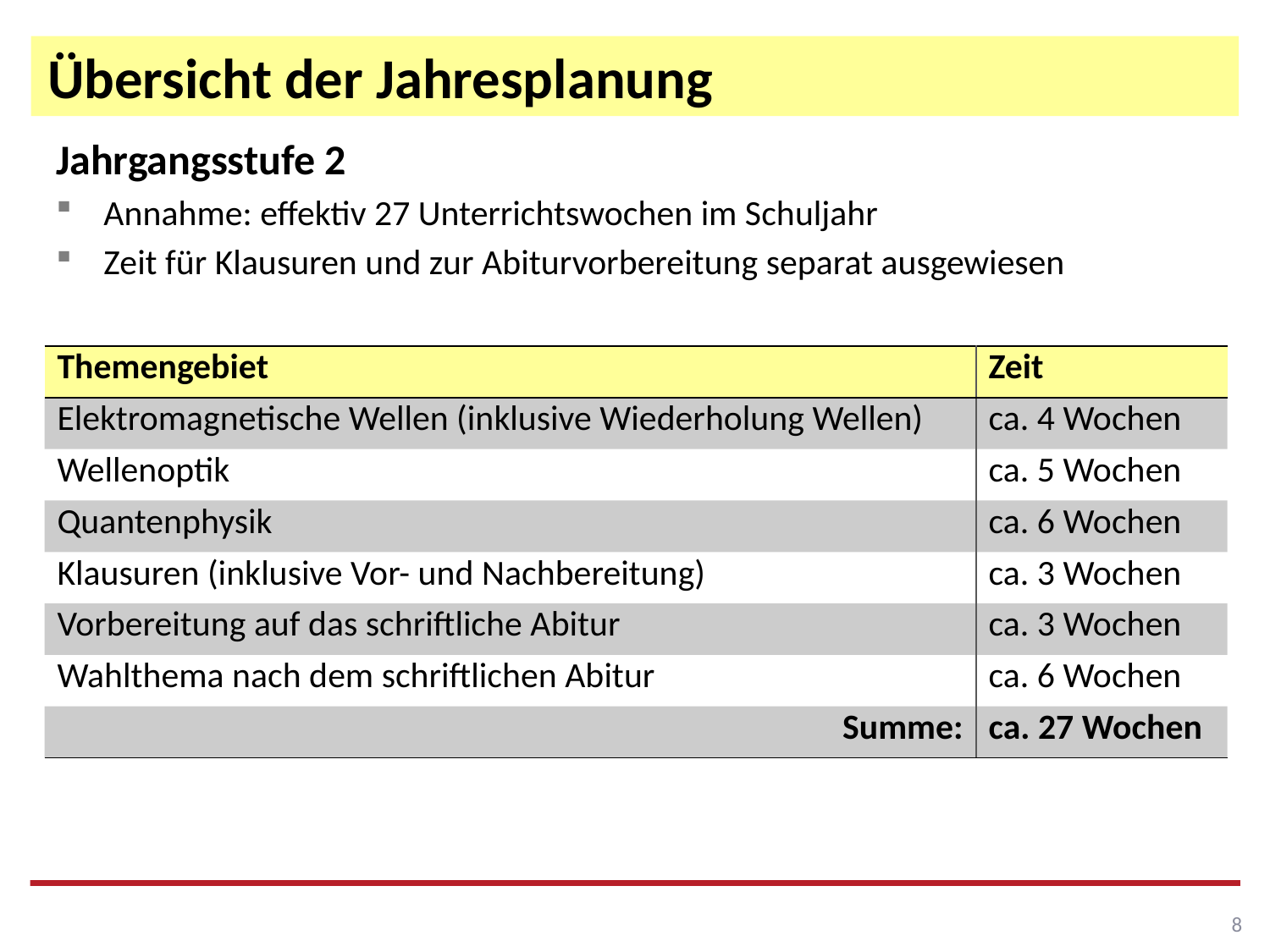

# Übersicht der Jahresplanung
Jahrgangsstufe 2
Annahme: effektiv 27 Unterrichtswochen im Schuljahr
Zeit für Klausuren und zur Abiturvorbereitung separat ausgewiesen
| Themengebiet | Zeit |
| --- | --- |
| Elektromagnetische Wellen (inklusive Wiederholung Wellen) | ca. 4 Wochen |
| Wellenoptik | ca. 5 Wochen |
| Quantenphysik | ca. 6 Wochen |
| Klausuren (inklusive Vor- und Nachbereitung) | ca. 3 Wochen |
| Vorbereitung auf das schriftliche Abitur | ca. 3 Wochen |
| Wahlthema nach dem schriftlichen Abitur | ca. 6 Wochen |
| Summe: | ca. 27 Wochen |
8